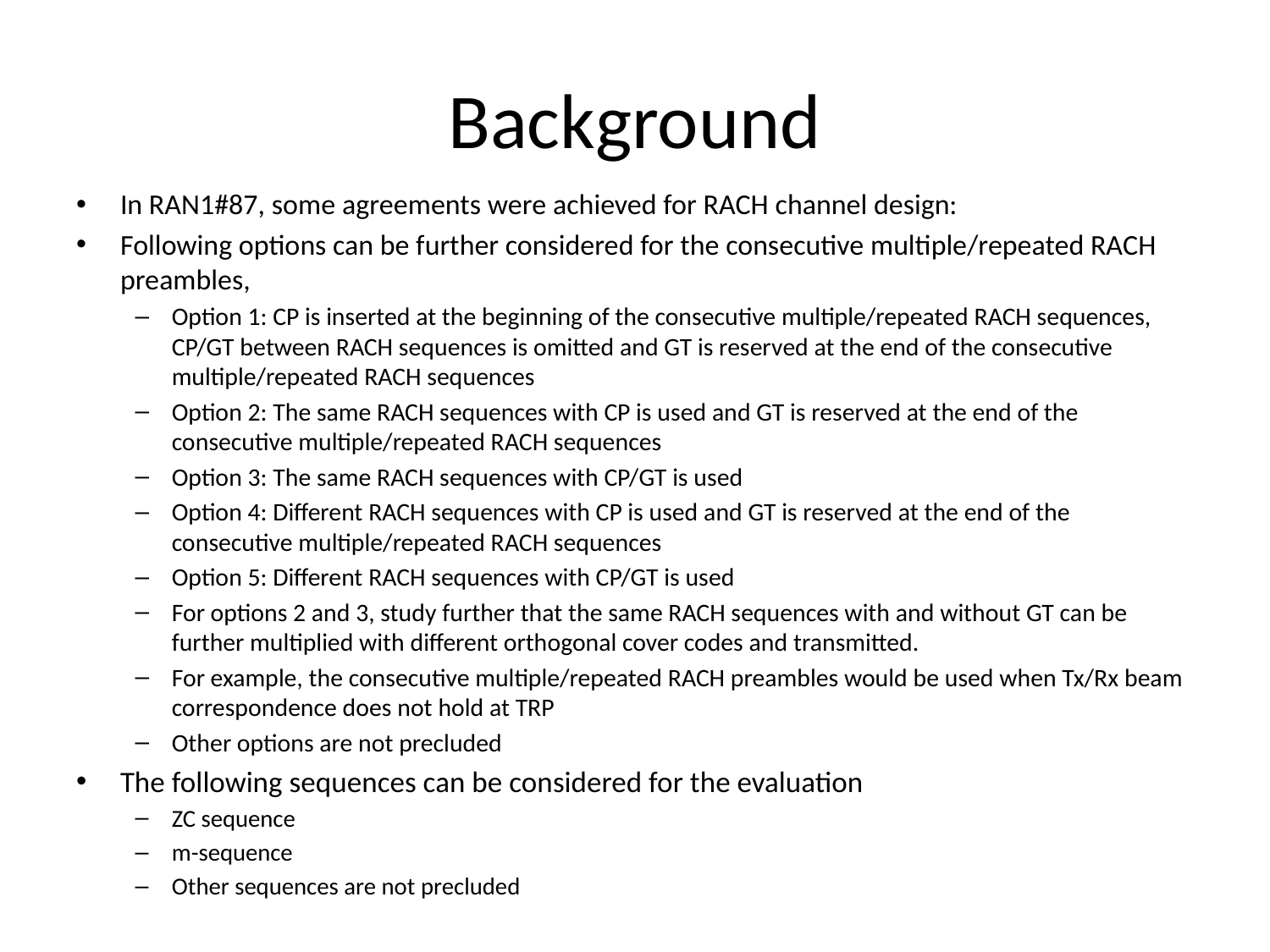

# Background
In RAN1#87, some agreements were achieved for RACH channel design:
Following options can be further considered for the consecutive multiple/repeated RACH preambles,
Option 1: CP is inserted at the beginning of the consecutive multiple/repeated RACH sequences, CP/GT between RACH sequences is omitted and GT is reserved at the end of the consecutive multiple/repeated RACH sequences
Option 2: The same RACH sequences with CP is used and GT is reserved at the end of the consecutive multiple/repeated RACH sequences
Option 3: The same RACH sequences with CP/GT is used
Option 4: Different RACH sequences with CP is used and GT is reserved at the end of the consecutive multiple/repeated RACH sequences
Option 5: Different RACH sequences with CP/GT is used
For options 2 and 3, study further that the same RACH sequences with and without GT can be further multiplied with different orthogonal cover codes and transmitted.
For example, the consecutive multiple/repeated RACH preambles would be used when Tx/Rx beam correspondence does not hold at TRP
Other options are not precluded
The following sequences can be considered for the evaluation
ZC sequence
m-sequence
Other sequences are not precluded